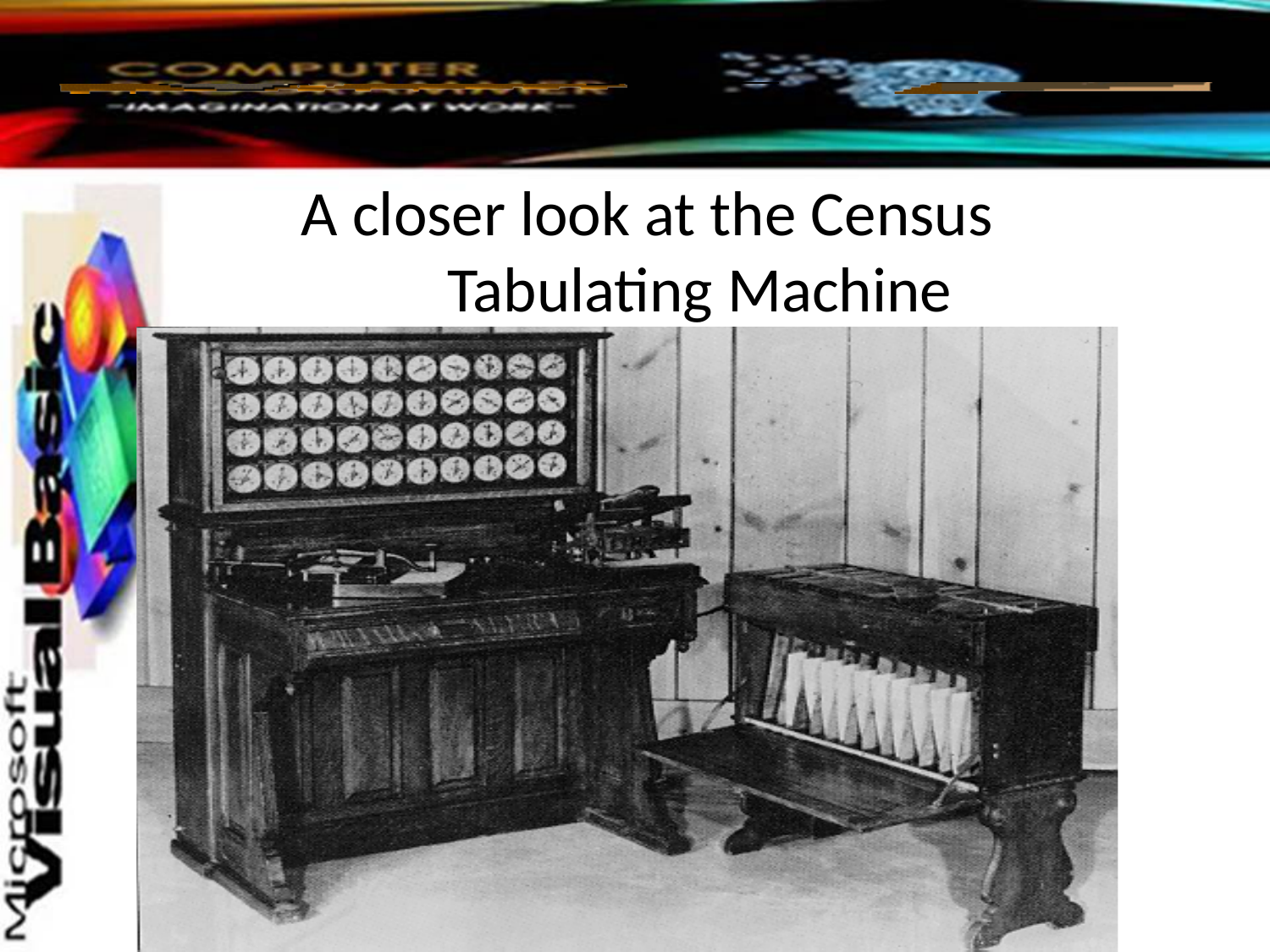

# A closer look at the Census  Tabulating Machine